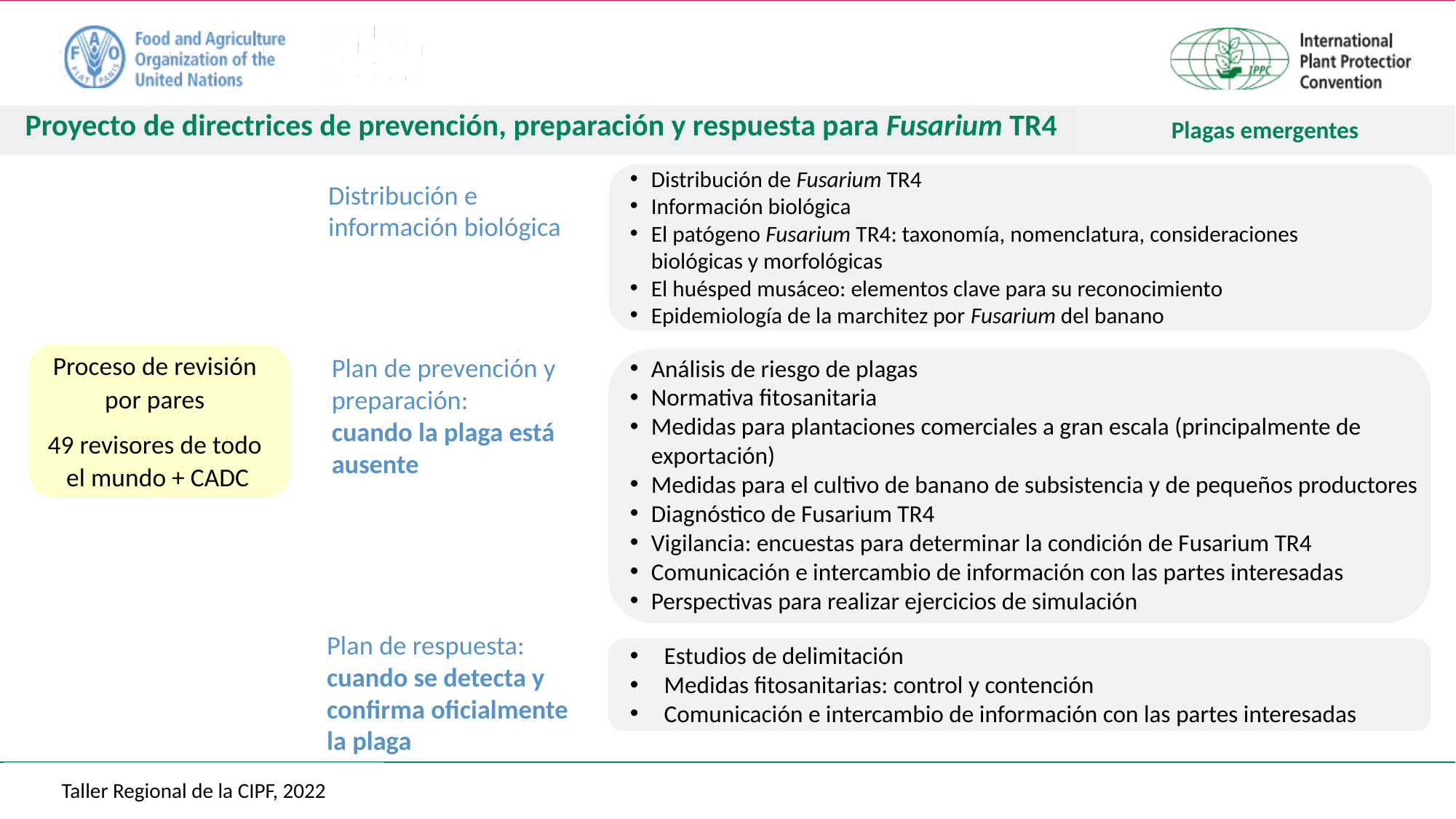

Plagas emergentes
Proyecto de directrices de prevención, preparación y respuesta para Fusarium TR4

Distribución de Fusarium TR4
Información biológica
El patógeno Fusarium TR4: taxonomía, nomenclatura, consideraciones biológicas y morfológicas
El huésped musáceo: elementos clave para su reconocimiento
Epidemiología de la marchitez por Fusarium del banano
Distribución e información biológica
Proceso de revisión
por pares
49 revisores de todo
el mundo + CADC

Plan de prevención y preparación:
cuando la plaga está ausente
Análisis de riesgo de plagas
Normativa fitosanitaria
Medidas para plantaciones comerciales a gran escala (principalmente de exportación)
Medidas para el cultivo de banano de subsistencia y de pequeños productores
Diagnóstico de Fusarium TR4
Vigilancia: encuestas para determinar la condición de Fusarium TR4
Comunicación e intercambio de información con las partes interesadas
Perspectivas para realizar ejercicios de simulación
Plan de respuesta:
cuando se detecta y confirma oficialmente
la plaga

Estudios de delimitación
Medidas fitosanitarias: control y contención
Comunicación e intercambio de información con las partes interesadas

Taller Regional de la CIPF, 2022